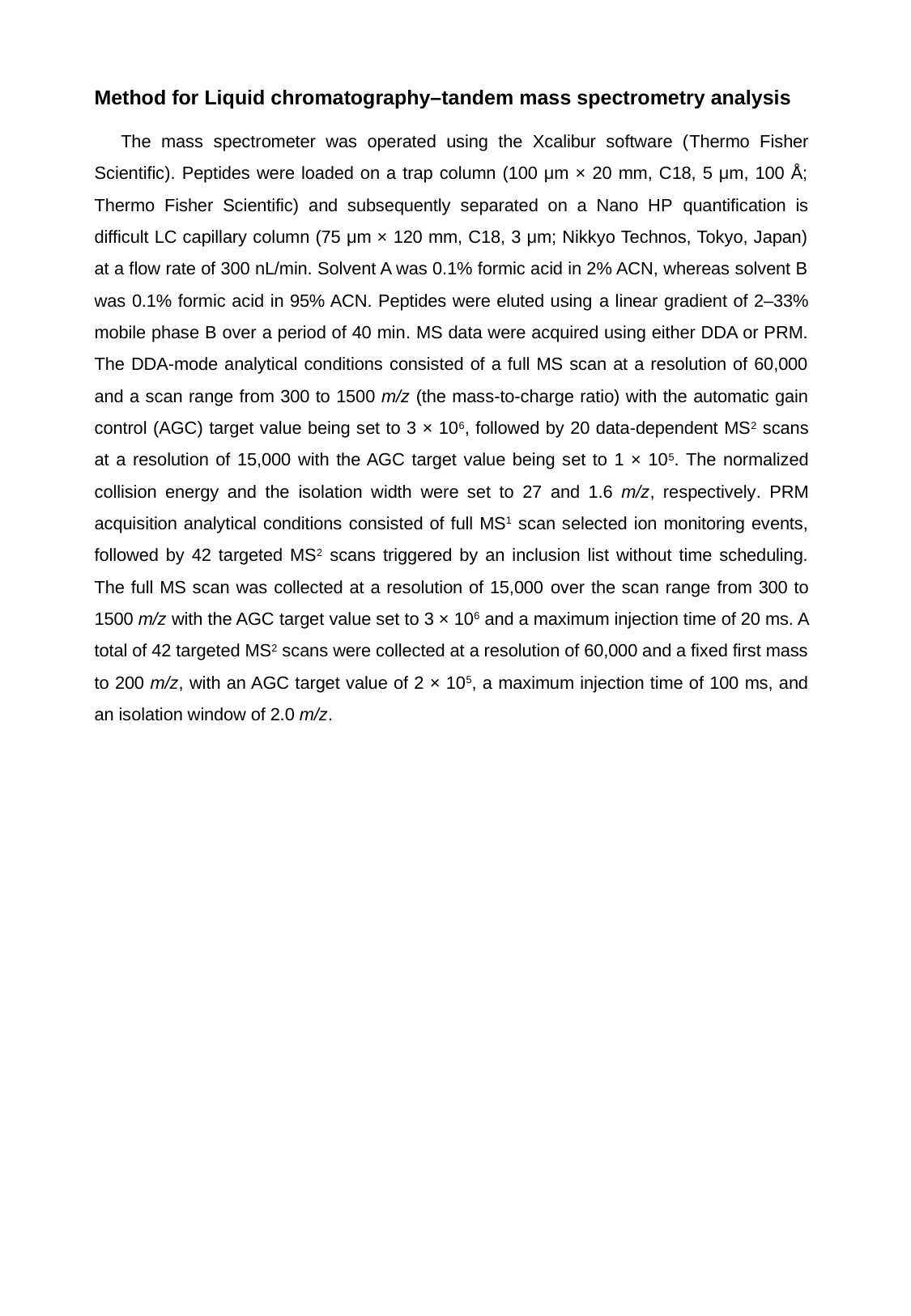

Method for Liquid chromatography–tandem mass spectrometry analysis
The mass spectrometer was operated using the Xcalibur software (Thermo Fisher Scientific). Peptides were loaded on a trap column (100 μm × 20 mm, C18, 5 μm, 100 Å; Thermo Fisher Scientific) and subsequently separated on a Nano HP quantification is difficult LC capillary column (75 μm × 120 mm, C18, 3 μm; Nikkyo Technos, Tokyo, Japan) at a flow rate of 300 nL/min. Solvent A was 0.1% formic acid in 2% ACN, whereas solvent B was 0.1% formic acid in 95% ACN. Peptides were eluted using a linear gradient of 2–33% mobile phase B over a period of 40 min. MS data were acquired using either DDA or PRM. The DDA-mode analytical conditions consisted of a full MS scan at a resolution of 60,000 and a scan range from 300 to 1500 m/z (the mass-to-charge ratio) with the automatic gain control (AGC) target value being set to 3 × 106, followed by 20 data-dependent MS2 scans at a resolution of 15,000 with the AGC target value being set to 1 × 105. The normalized collision energy and the isolation width were set to 27 and 1.6 m/z, respectively. PRM acquisition analytical conditions consisted of full MS1 scan selected ion monitoring events, followed by 42 targeted MS2 scans triggered by an inclusion list without time scheduling. The full MS scan was collected at a resolution of 15,000 over the scan range from 300 to 1500 m/z with the AGC target value set to 3 × 106 and a maximum injection time of 20 ms. A total of 42 targeted MS2 scans were collected at a resolution of 60,000 and a fixed first mass to 200 m/z, with an AGC target value of 2 × 105, a maximum injection time of 100 ms, and an isolation window of 2.0 m/z.